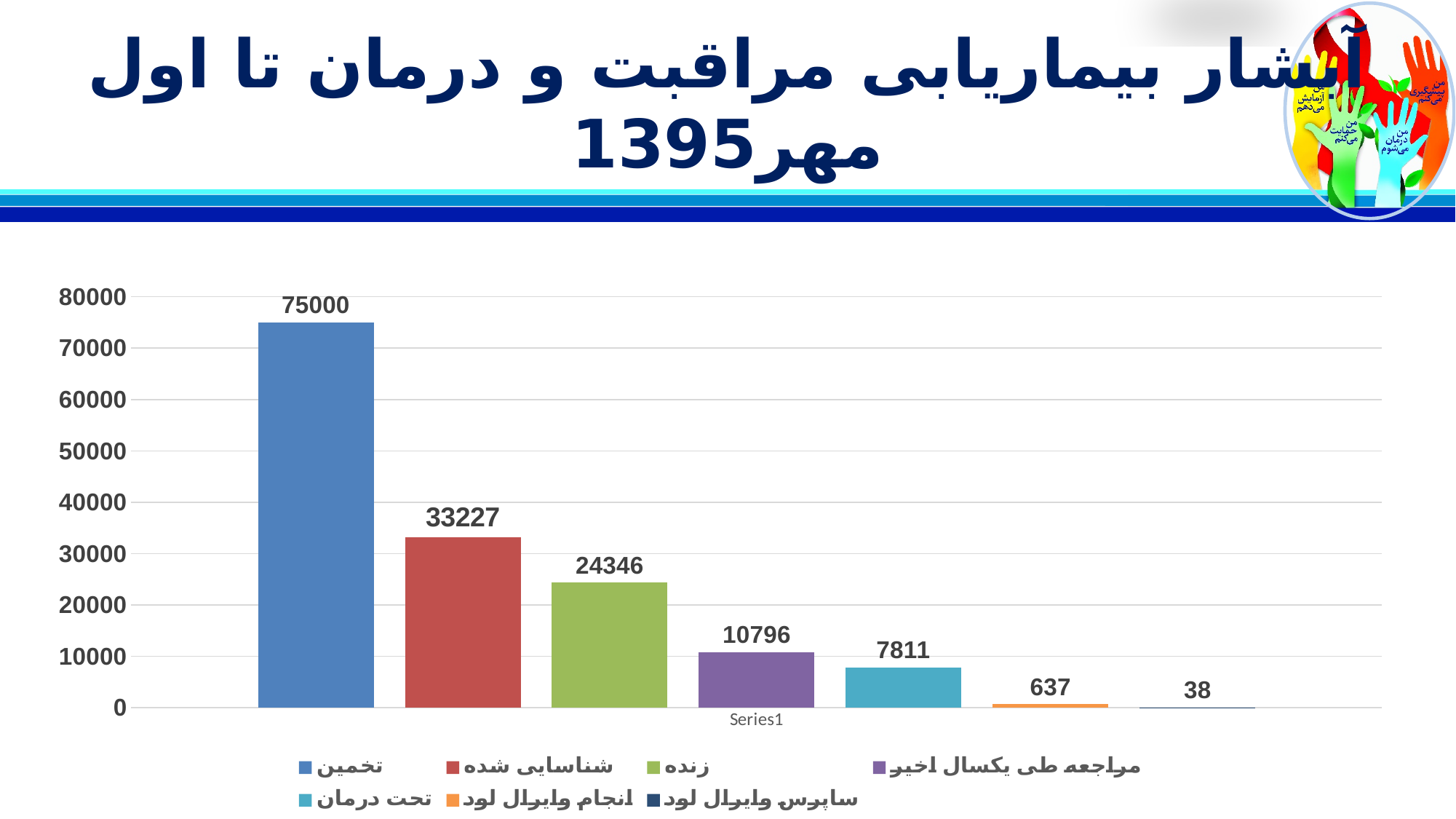

# آبشار بیماریابی مراقبت و درمان تا اول مهر1395

### Chart

| Category | تخمین | شناسایی شده | زنده | مراجعه طی یکسال اخیر | تحت درمان | انجام وایرال لود | ساپرس وایرال لود |
|---|---|---|---|---|---|---|---|
|  | 75000.0 | 33227.0 | 24346.0 | 10796.0 | 7811.0 | 637.0 | 38.0 |